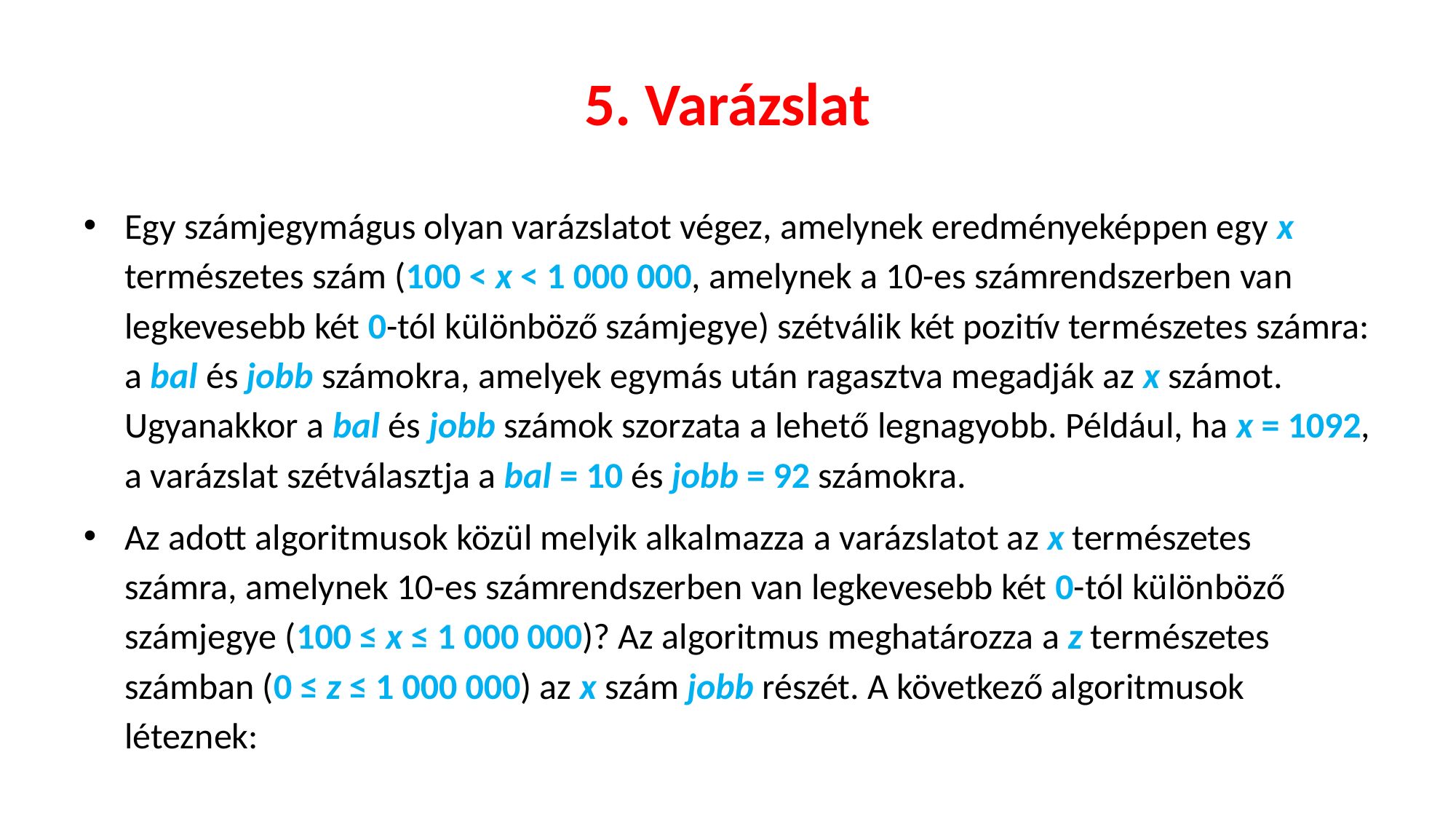

# 5. Varázslat
Egy számjegymágus olyan varázslatot végez, amelynek eredményeképpen egy x természetes szám (100 < x < 1 000 000, amelynek a 10-es számrendszerben van legkevesebb két 0-tól különböző számjegye) szétválik két pozitív természetes számra: a bal és jobb számokra, amelyek egymás után ragasztva megadják az x számot. Ugyanakkor a bal és jobb számok szorzata a lehető legnagyobb. Például, ha x = 1092, a varázslat szétválasztja a bal = 10 és jobb = 92 számokra.
Az adott algoritmusok közül melyik alkalmazza a varázslatot az x természetes számra, amelynek 10-es számrendszerben van legkevesebb két 0-tól különböző számjegye (100 ≤ x ≤ 1 000 000)? Az algoritmus meghatározza a z természetes számban (0 ≤ z ≤ 1 000 000) az x szám jobb részét. A következő algoritmusok léteznek: